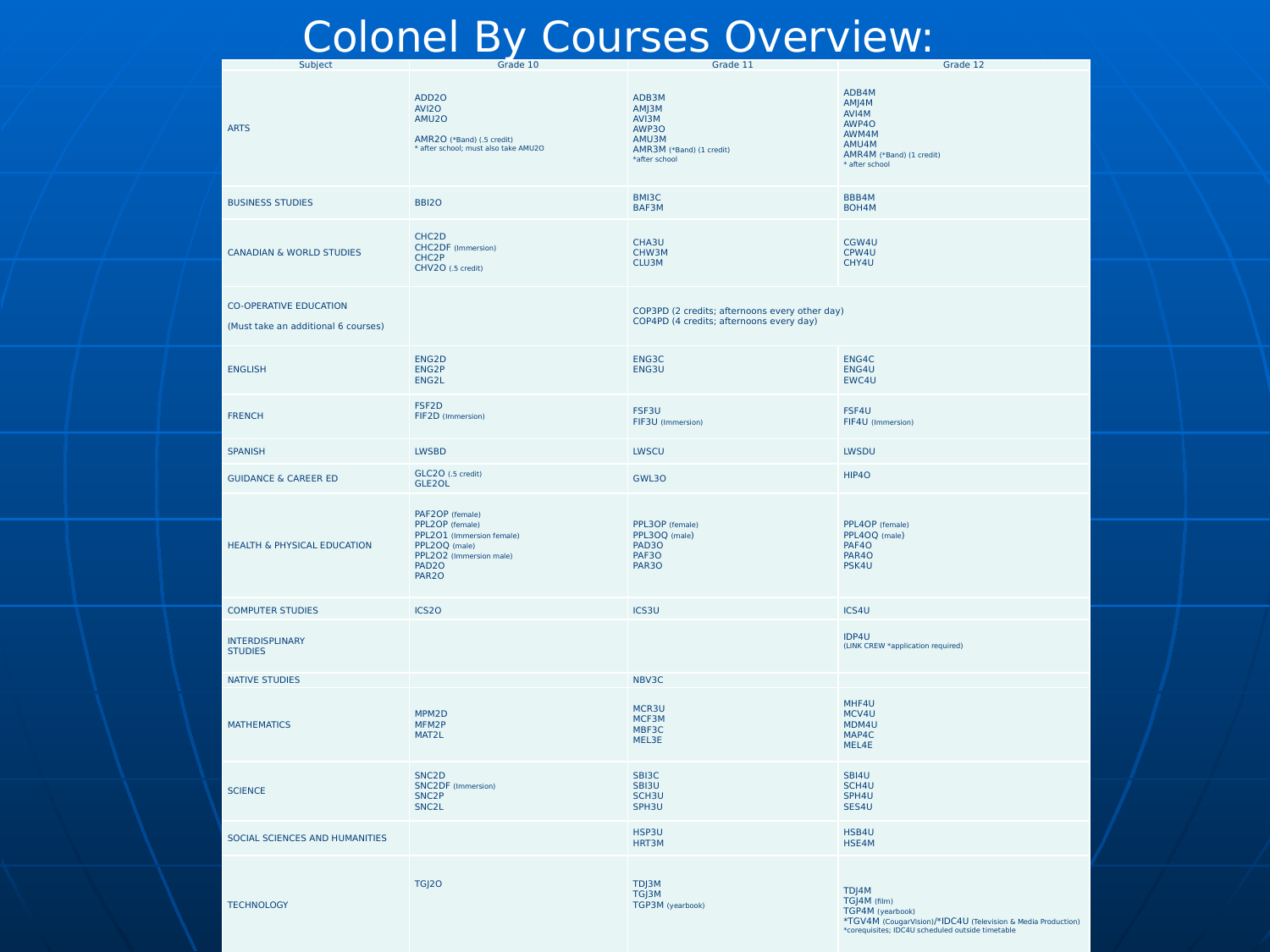

Colonel By Courses Overview:
| Subject | Grade 10 | Grade 11 | Grade 12 |
| --- | --- | --- | --- |
| ARTS | ADD2O AVI2O AMU2O AMR2O (\*Band) (.5 credit) \* after school; must also take AMU2O | ADB3M AMJ3M AVI3M AWP3O AMU3M AMR3M (\*Band) (1 credit) \*after school | ADB4M AMJ4M AVI4M AWP4O AWM4M AMU4M AMR4M (\*Band) (1 credit) \* after school |
| BUSINESS STUDIES | BBI2O | BMI3C BAF3M | BBB4M BOH4M |
| CANADIAN & WORLD STUDIES | CHC2D CHC2DF (Immersion) CHC2P CHV2O (.5 credit) | CHA3U CHW3M CLU3M | CGW4U CPW4U CHY4U |
| CO-OPERATIVE EDUCATION (Must take an additional 6 courses) |  | COP3PD (2 credits; afternoons every other day) COP4PD (4 credits; afternoons every day) |  |
| ENGLISH | ENG2D ENG2P ENG2L | ENG3C ENG3U | ENG4C ENG4U EWC4U |
| FRENCH | FSF2D FIF2D (Immersion) | FSF3U FIF3U (Immersion) | FSF4U FIF4U (Immersion) |
| SPANISH | LWSBD | LWSCU | LWSDU |
| GUIDANCE & CAREER ED | GLC2O (.5 credit) GLE2OL | GWL3O | HIP4O |
| HEALTH & PHYSICAL EDUCATION | PAF2OP (female) PPL2OP (female) PPL2O1 (Immersion female) PPL2OQ (male) PPL2O2 (Immersion male) PAD2O PAR2O | PPL3OP (female) PPL3OQ (male) PAD3O PAF3O PAR3O | PPL4OP (female) PPL4OQ (male) PAF4O PAR4O PSK4U |
| COMPUTER STUDIES | ICS2O | ICS3U | ICS4U |
| INTERDISPLINARY STUDIES |  |  | IDP4U (LINK CREW \*application required) |
| NATIVE STUDIES |  | NBV3C |  |
| MATHEMATICS | MPM2D MFM2P MAT2L | MCR3U MCF3M MBF3C MEL3E | MHF4U MCV4U MDM4U MAP4C MEL4E |
| SCIENCE | SNC2D SNC2DF (Immersion) SNC2P SNC2L | SBI3C SBI3U SCH3U SPH3U | SBI4U SCH4U SPH4U SES4U |
| SOCIAL SCIENCES AND HUMANITIES |  | HSP3U HRT3M | HSB4U HSE4M |
| TECHNOLOGY | TGJ2O | TDJ3M TGJ3M TGP3M (yearbook) | TDJ4M TGJ4M (film) TGP4M (yearbook) \*TGV4M (CougarVision)/\*IDC4U (Television & Media Production) \*corequisites; IDC4U scheduled outside timetable |